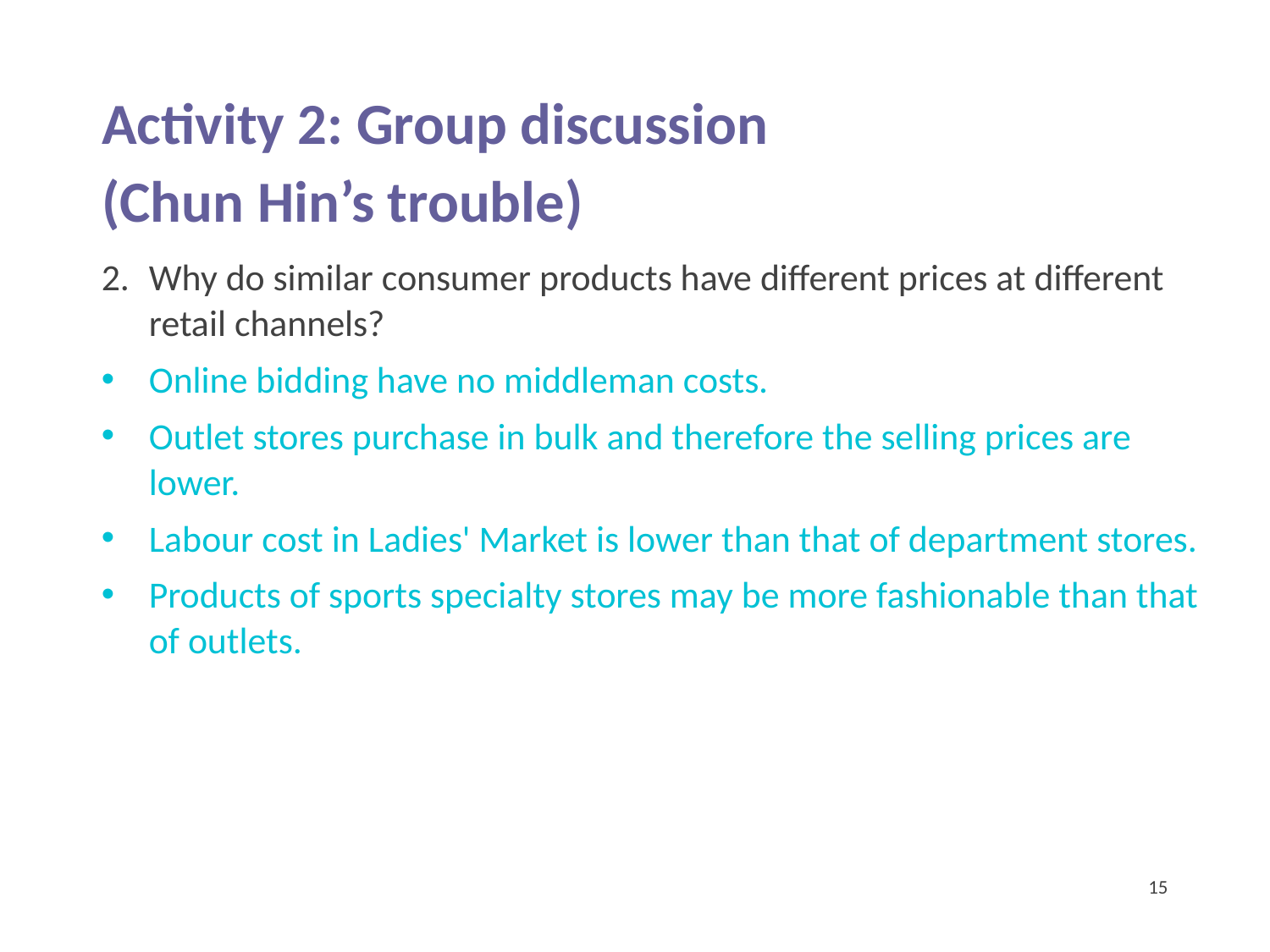

Activity 2: Group discussion
(Chun Hin’s trouble)
Why do similar consumer products have different prices at different retail channels?
Online bidding have no middleman costs.
Outlet stores purchase in bulk and therefore the selling prices are lower.
Labour cost in Ladies' Market is lower than that of department stores.
Products of sports specialty stores may be more fashionable than that of outlets.

15